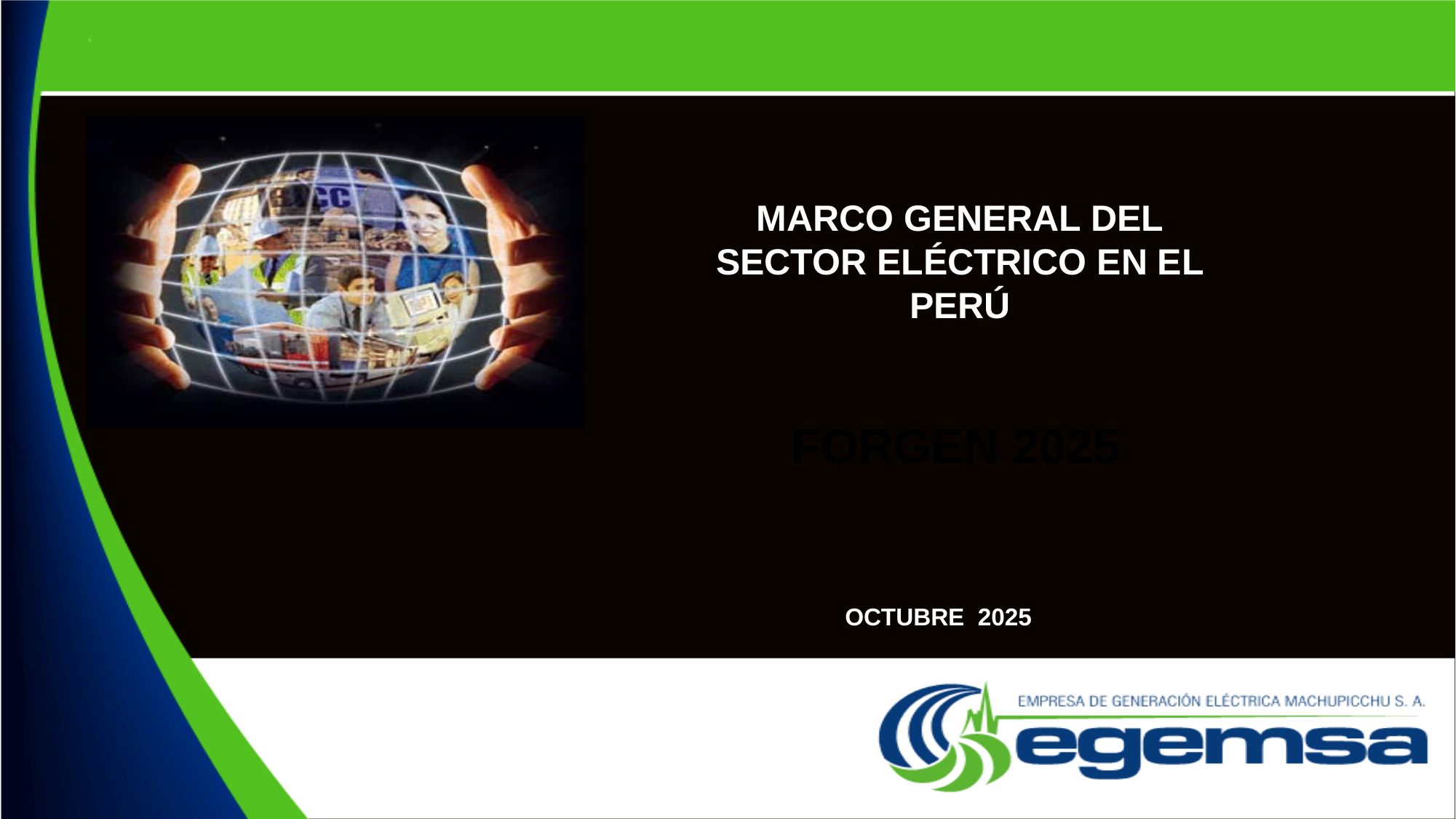

# MARCO GENERAL DEL SECTOR ELÉCTRICO EN EL PERÚ
FORGEN 2025
OCTUBRE  2025